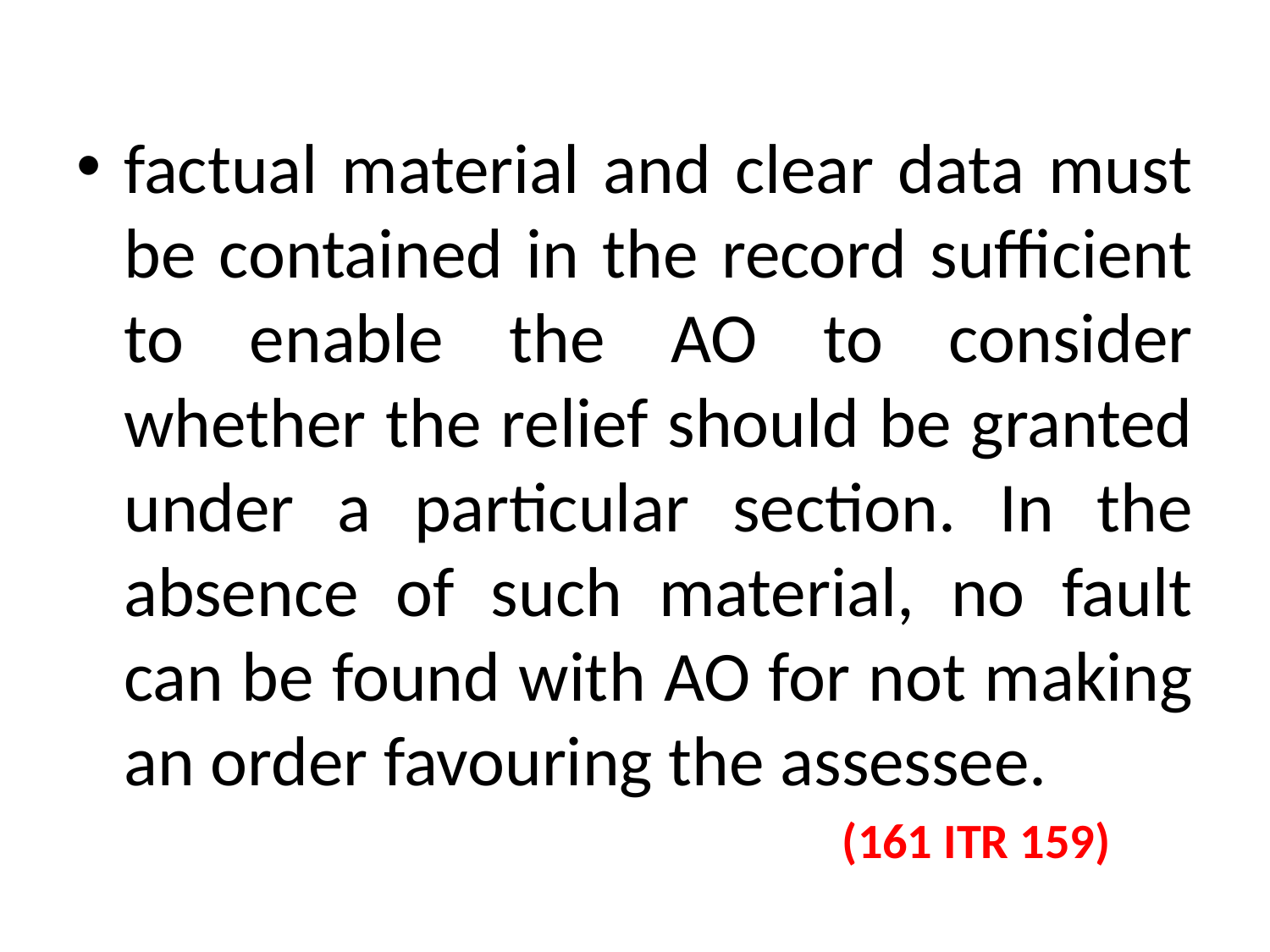

#
factual material and clear data must be contained in the record sufficient to enable the AO to consider whether the relief should be granted under a particular section. In the absence of such material, no fault can be found with AO for not making an order favouring the assessee.
                       (161 ITR 159)